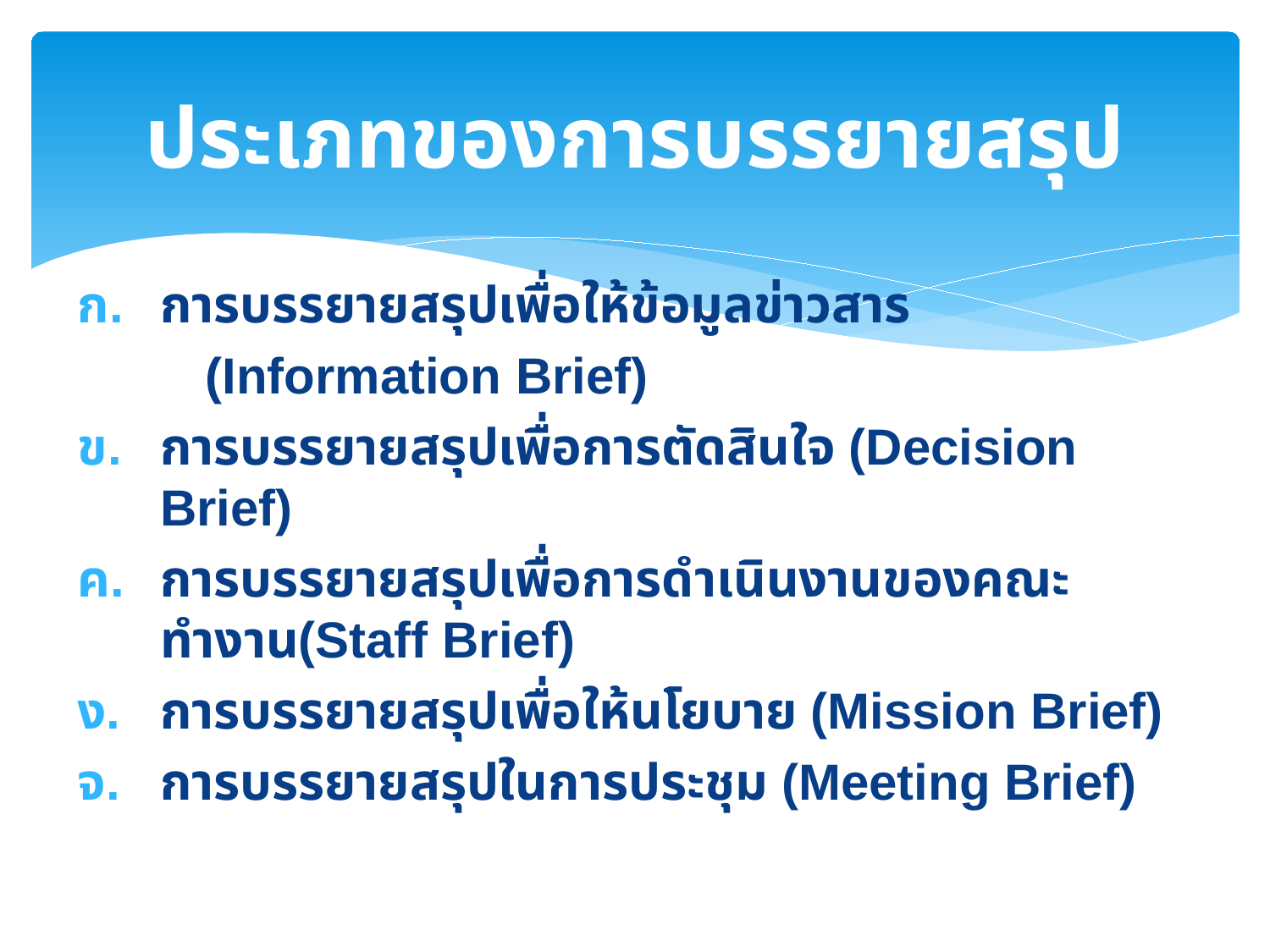

# ประเภทของการบรรยายสรุป
การบรรยายสรุปเพื่อให้ข้อมูลข่าวสาร
         (Information Brief)
การบรรยายสรุปเพื่อการตัดสินใจ (Decision Brief)
การบรรยายสรุปเพื่อการดำเนินงานของคณะทำงาน(Staff Brief)
การบรรยายสรุปเพื่อให้นโยบาย (Mission Brief)
การบรรยายสรุปในการประชุม (Meeting Brief)